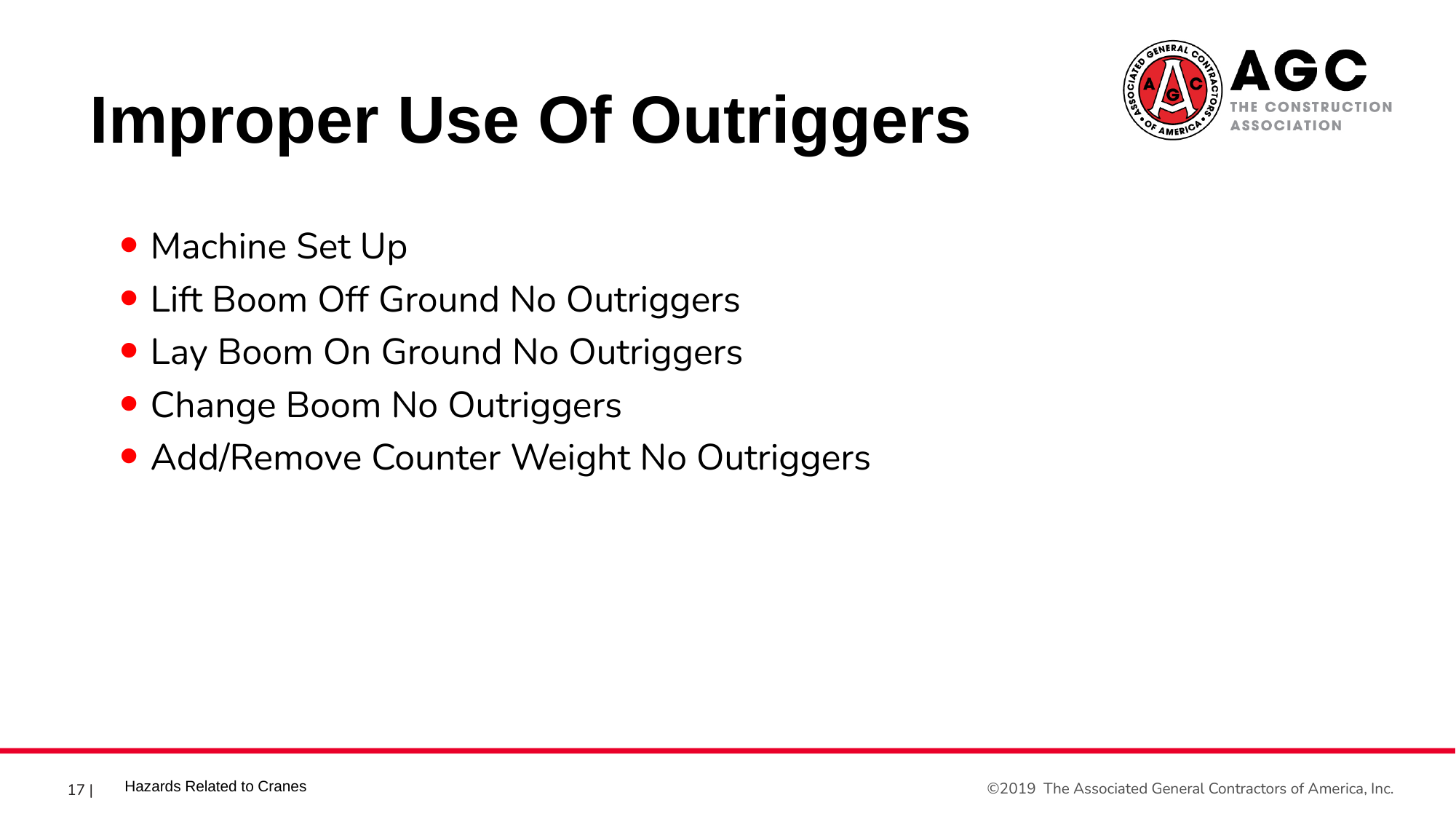

Improper Use Of Outriggers

Machine Set Up
Lift Boom Off Ground No Outriggers
Lay Boom On Ground No Outriggers
Change Boom No Outriggers
Add/Remove Counter Weight No Outriggers
Hazards Related to Cranes